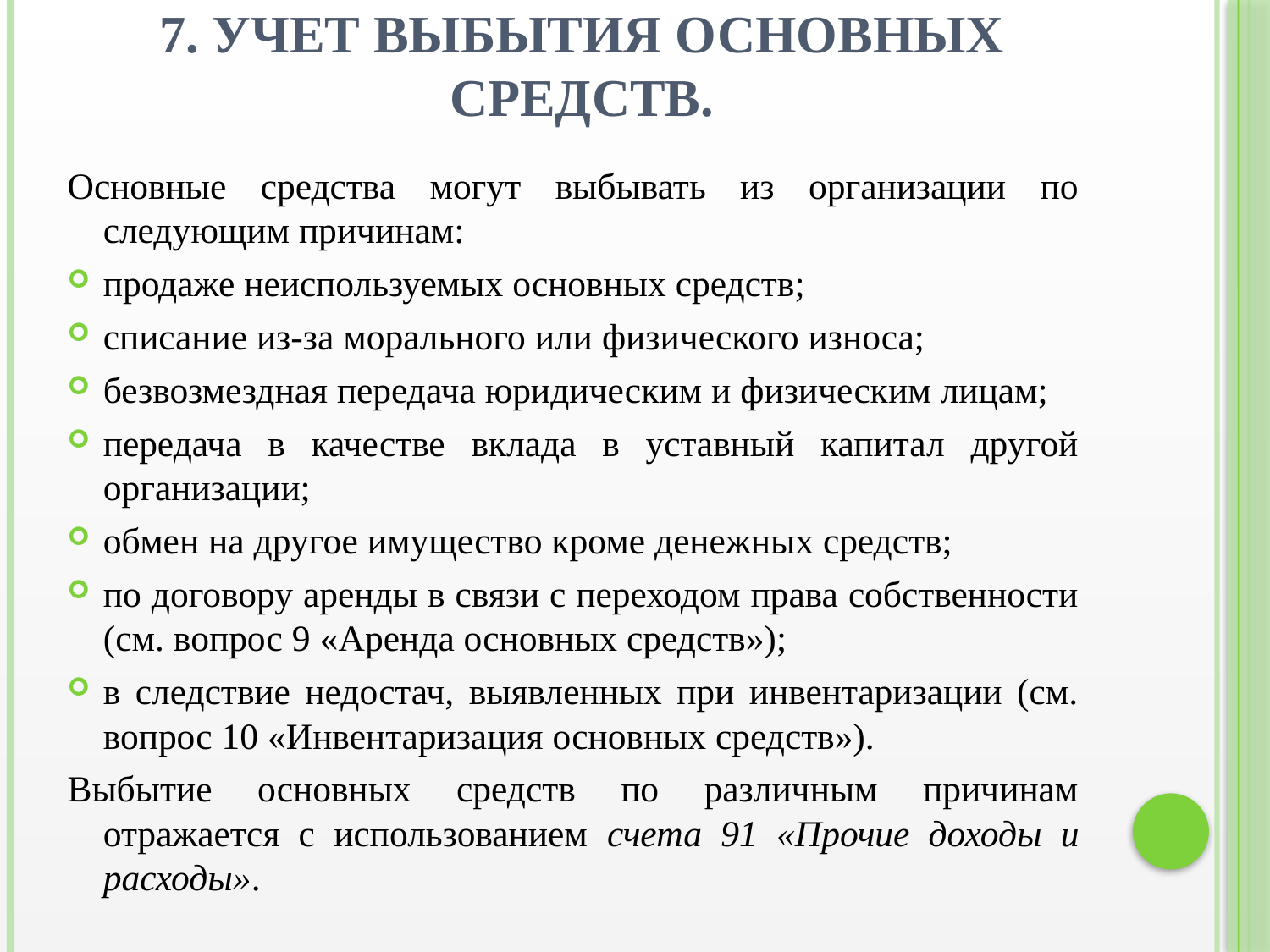

# 7. Учет выбытия основных средств.
Основные средства могут выбывать из организации по следующим причинам:
продаже неиспользуемых основных средств;
списание из-за морального или физического износа;
безвозмездная передача юридическим и физическим лицам;
передача в качестве вклада в уставный капитал другой организации;
обмен на другое имущество кроме денежных средств;
по договору аренды в связи с переходом права собственности (см. вопрос 9 «Аренда основных средств»);
в следствие недостач, выявленных при инвентаризации (см. вопрос 10 «Инвентаризация основных средств»).
Выбытие основных средств по различным причинам отражается с использованием счета 91 «Прочие доходы и расходы».